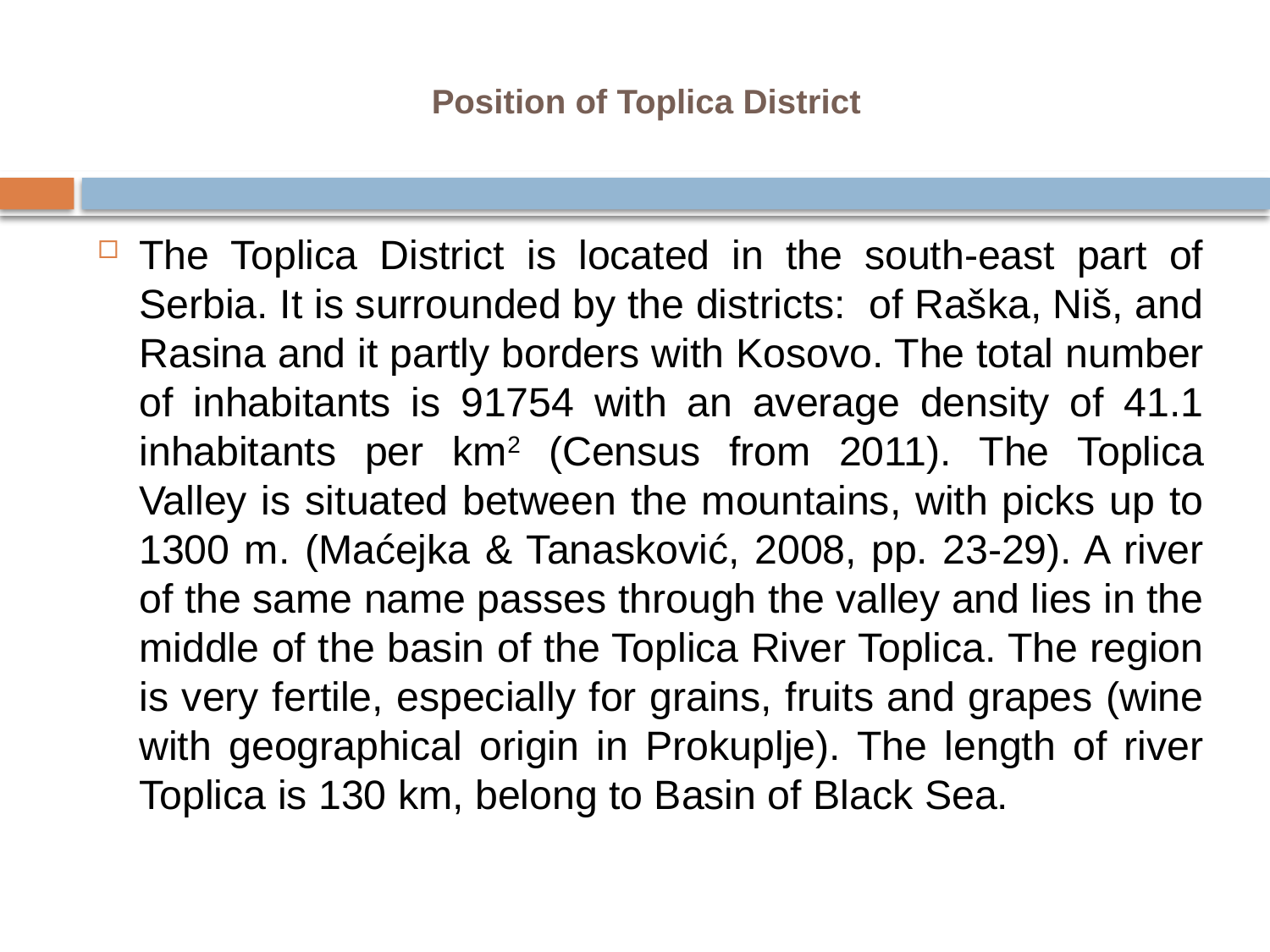

# Position of Toplica District
The Toplica District is located in the south-east part of Serbia. It is surrounded by the districts:  of Raška, Niš, and Rasina and it partly borders with Kosovo. The total number of inhabitants is 91754 with an average density of 41.1 inhabitants per km2 (Census from 2011). The Toplica Valley is situated between the mountains, with picks up to 1300 m. (Maćejka & Tanasković, 2008, pp. 23-29). A river of the same name passes through the valley and lies in the middle of the basin of the Toplica River Toplica. The region is very fertile, especially for grains, fruits and grapes (wine with geographical origin in Prokuplje). The length of river Toplica is 130 km, belong to Basin of Black Sea.